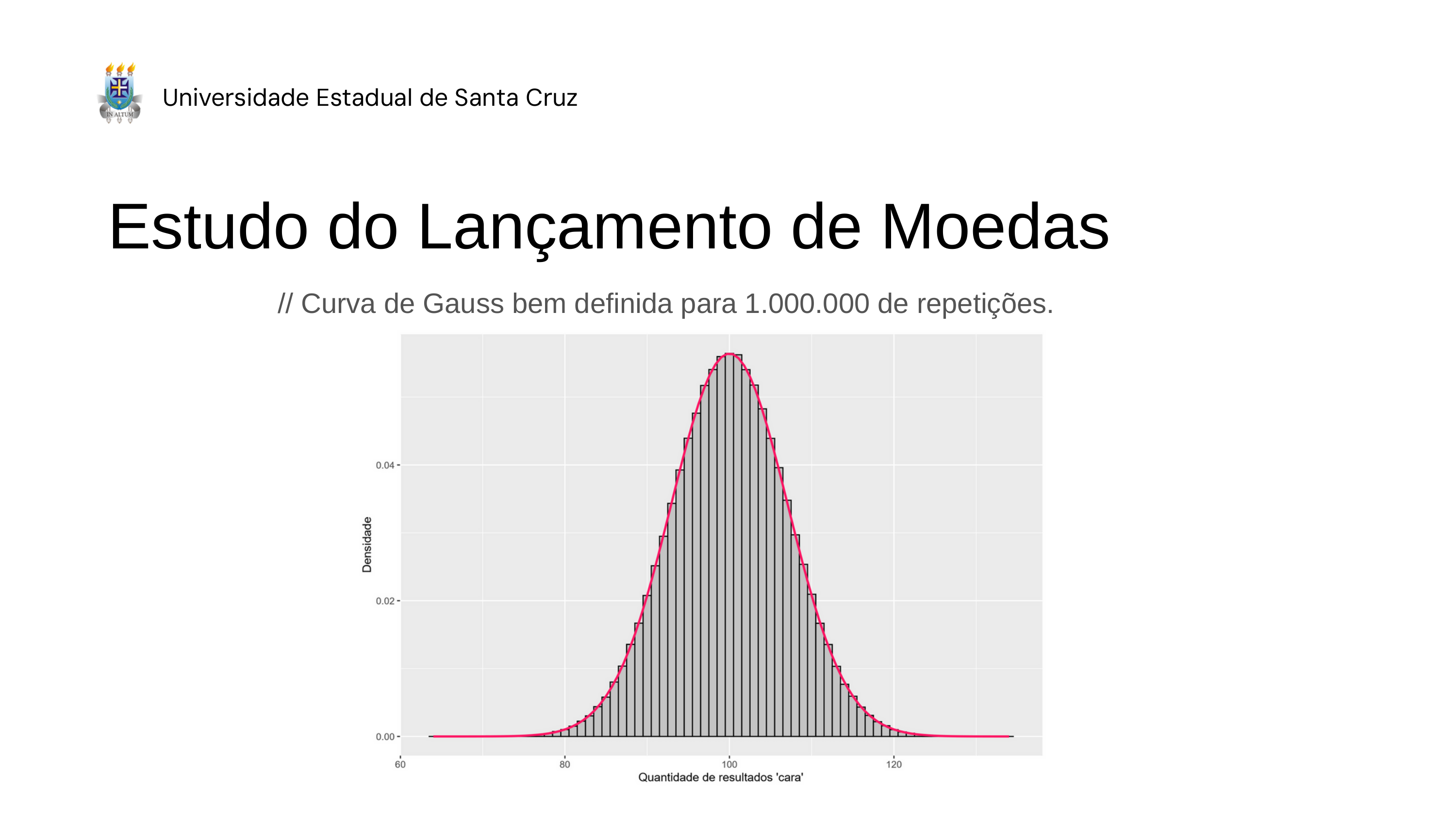

Universidade Estadual de Santa Cruz
Estudo do Lançamento de Moedas
// Curva de Gauss bem definida para 1.000.000 de repetições.